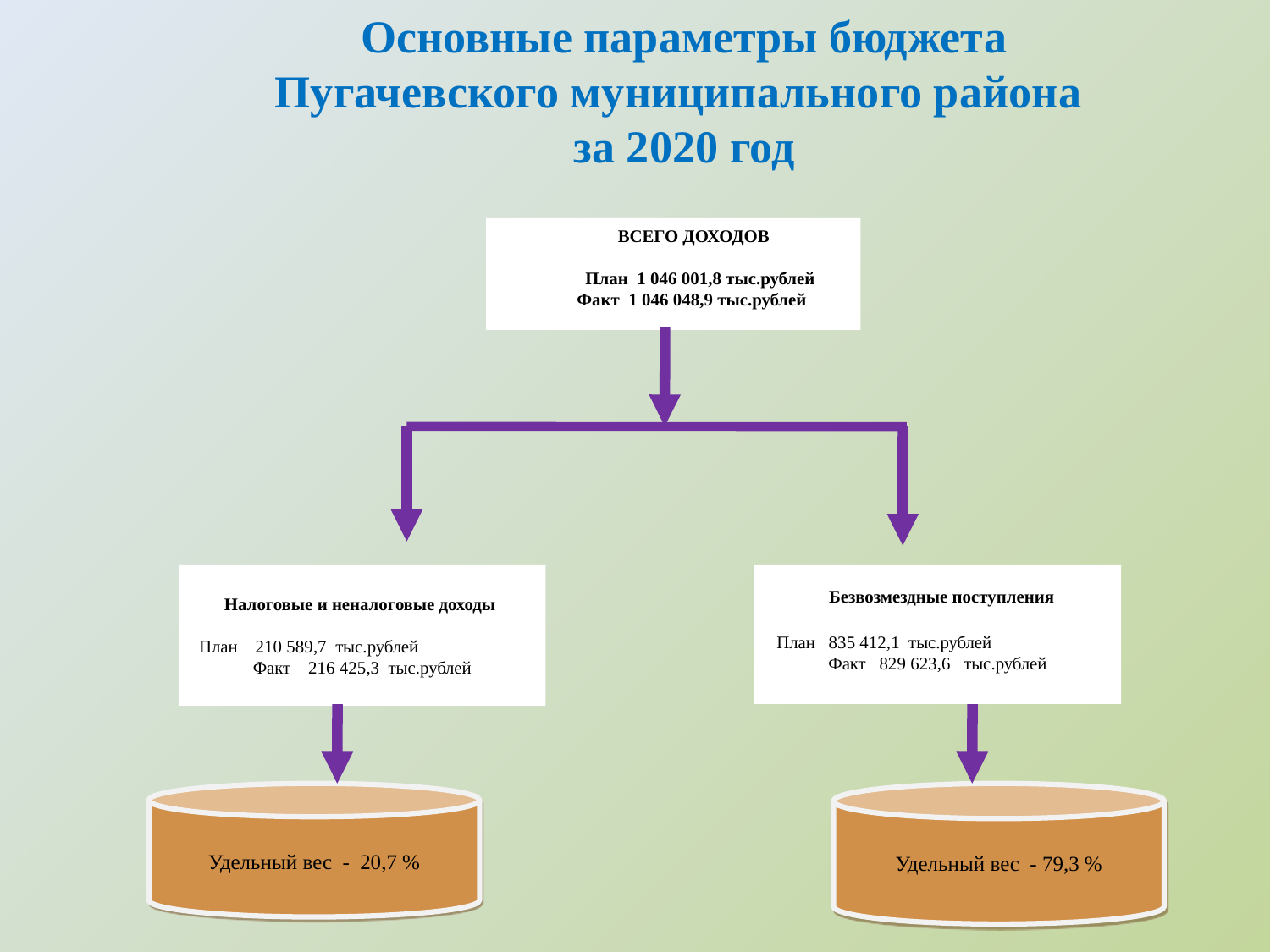

Основные параметры бюджета
Пугачевского муниципального района
за 2020 год

ВСЕГО ДОХОДОВ

 План  1 046 001,8 тыс.рублей
Факт  1 046 048,9 тыс.рублей

Налоговые и неналоговые доходы

 План    210 589,7  тыс.рублей                          Факт    216 425,3  тыс.рублей

 Безвозмездные поступления

 План   835 412,1  тыс.рублей                          Факт   829 623,6   тыс.рублей

Удельный вес  -  20,7 %

Удельный вес  - 79,3 %